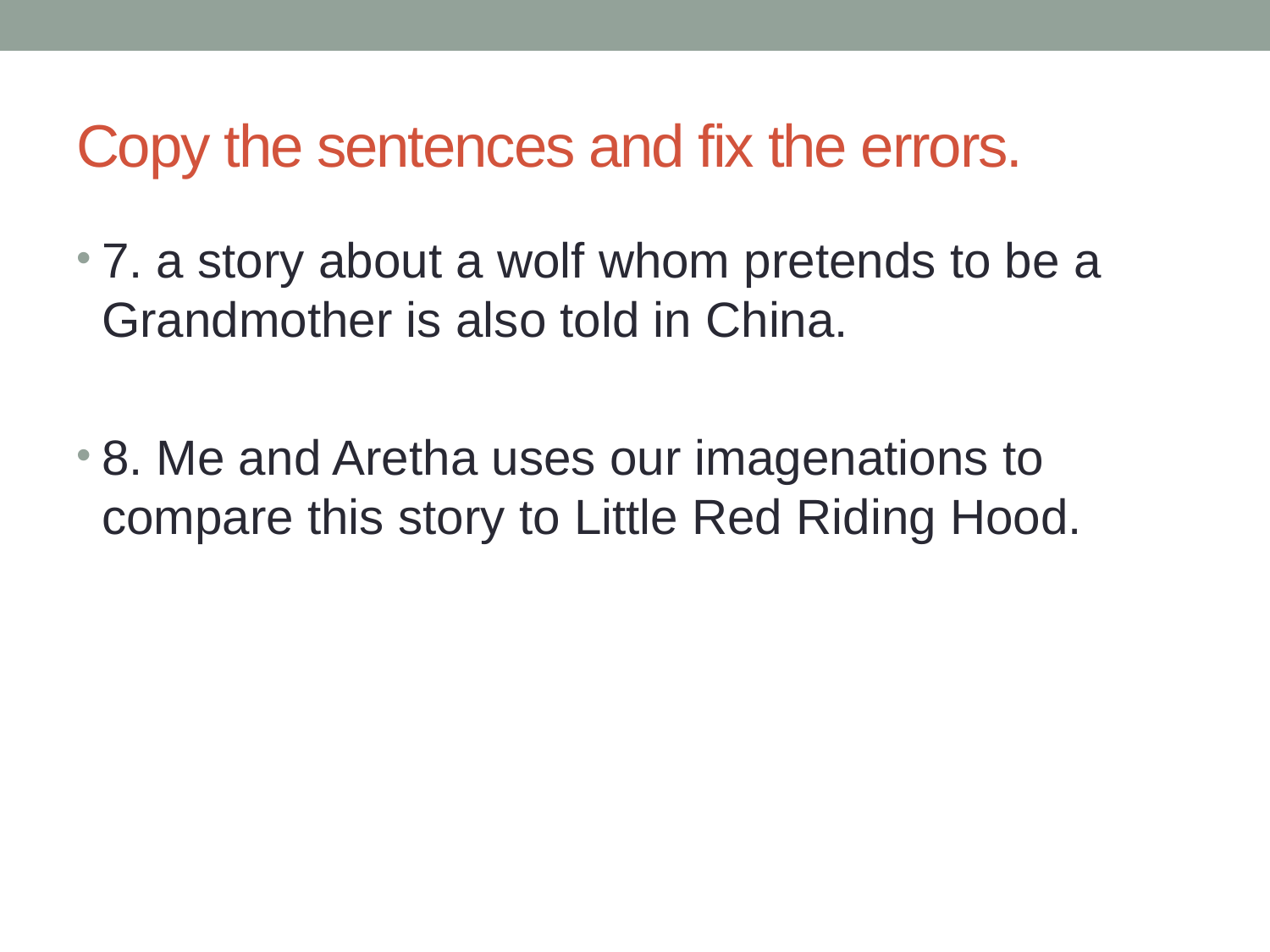

# Copy the sentences and fix the errors.
7. a story about a wolf whom pretends to be a Grandmother is also told in China.

8. Me and Aretha uses our imagenations to compare this story to Little Red Riding Hood.